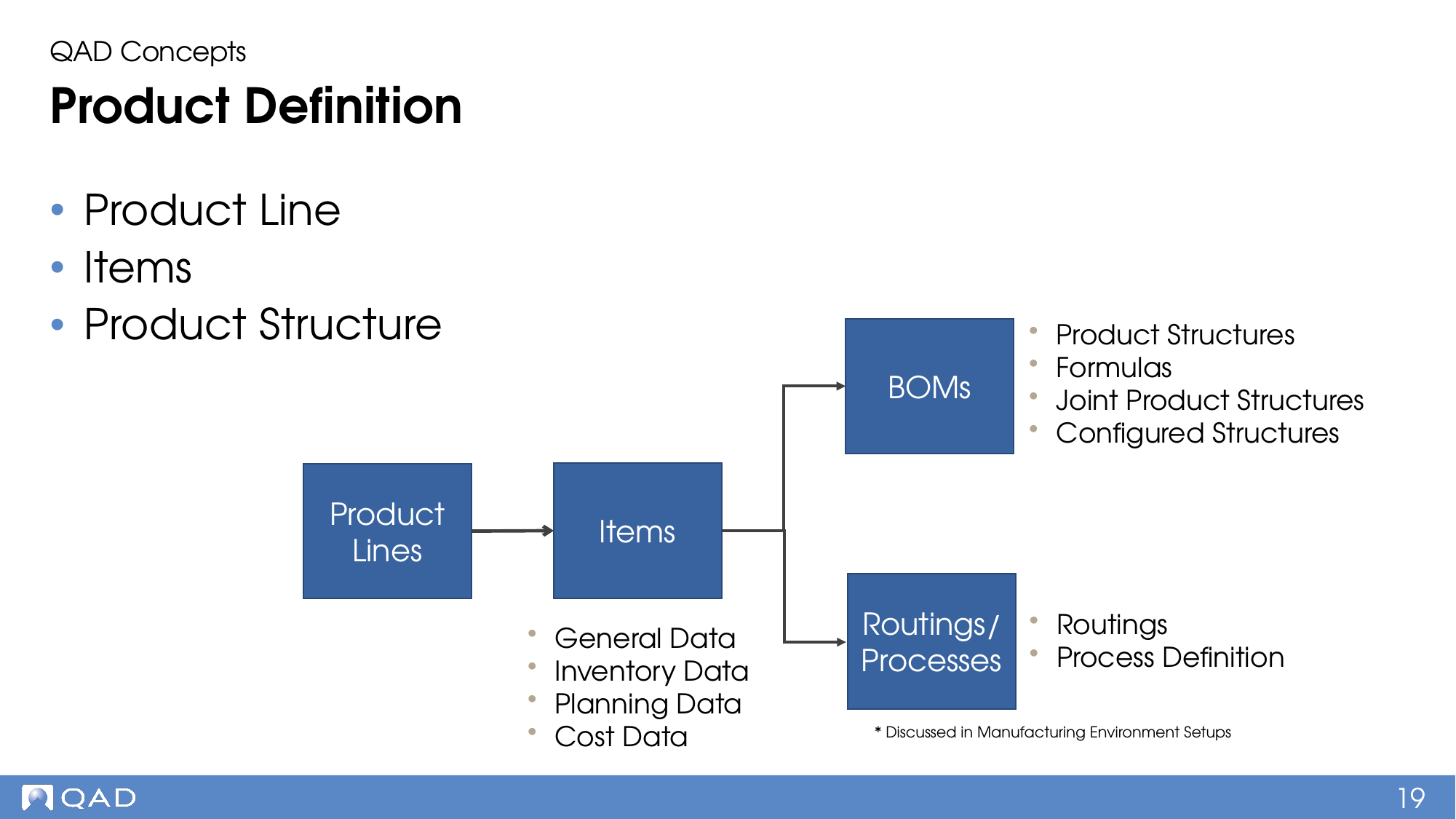

QAD Concepts
# Product Definition
Product Line
Items
Product Structure
Product Structures
Formulas
Joint Product Structures
Configured Structures
BOMs
Items
Product
Lines
Routings/
Processes
Routings
Process Definition
General Data
Inventory Data
Planning Data
Cost Data
* Discussed in Manufacturing Environment Setups
19